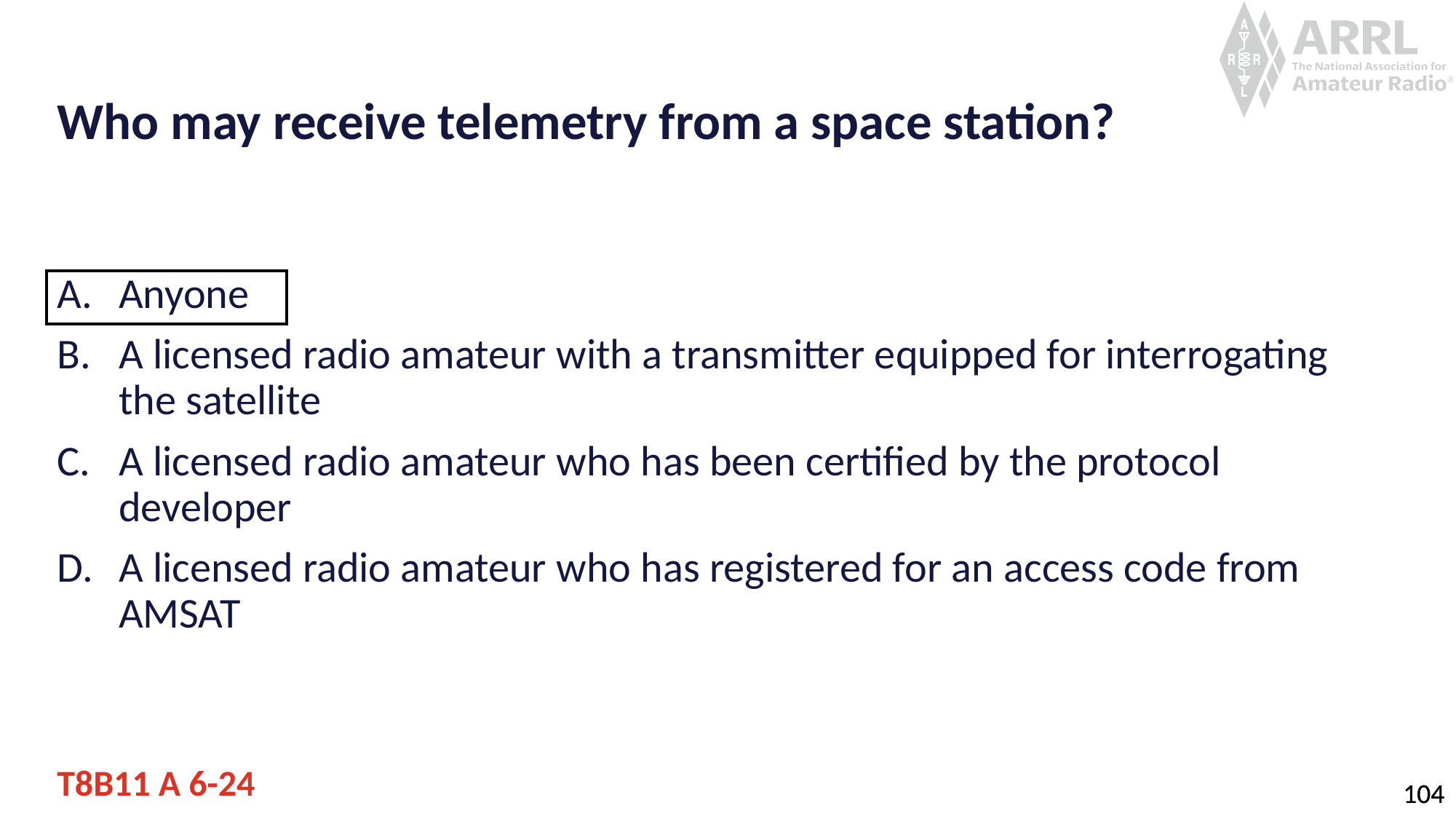

# Who may receive telemetry from a space station?
Anyone
A licensed radio amateur with a transmitter equipped for interrogating the satellite
A licensed radio amateur who has been certified by the protocol developer
A licensed radio amateur who has registered for an access code from AMSAT

T8B11 A 6-24